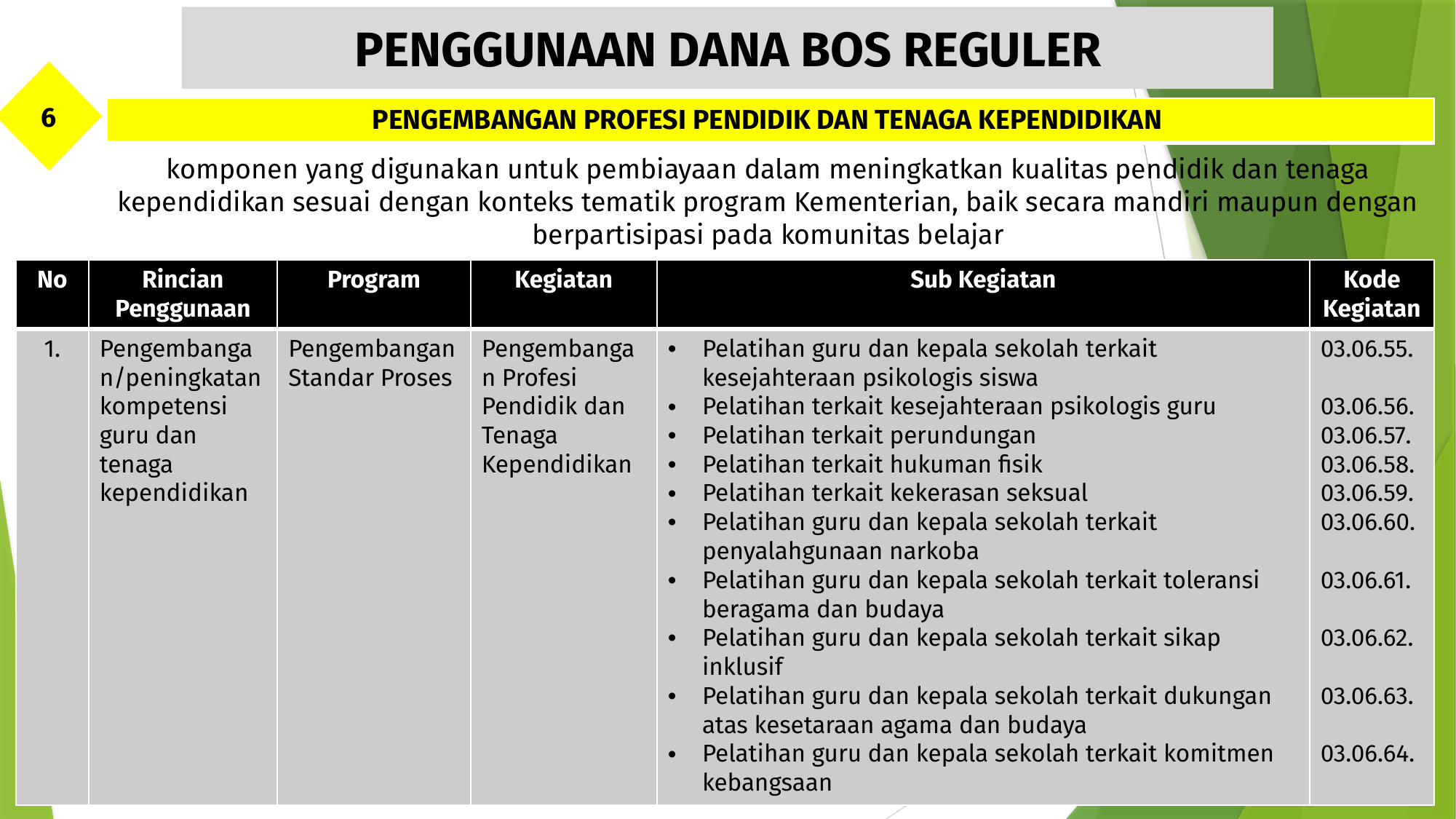

PENGGUNAAN DANA BOS REGULER
6
| PENGEMBANGAN PROFESI PENDIDIK DAN TENAGA KEPENDIDIKAN |
| --- |
komponen yang digunakan untuk pembiayaan dalam meningkatkan kualitas pendidik dan tenaga kependidikan sesuai dengan konteks tematik program Kementerian, baik secara mandiri maupun dengan berpartisipasi pada komunitas belajar
| No | Rincian Penggunaan | Program | Kegiatan | Sub Kegiatan | Kode Kegiatan |
| --- | --- | --- | --- | --- | --- |
| 1. | Pengembangan/peningkatan kompetensi guru dan tenaga kependidikan | Pengembangan Standar Proses | Pengembangan Profesi Pendidik dan Tenaga Kependidikan | Pelatihan guru dan kepala sekolah terkait kesejahteraan psikologis siswa Pelatihan terkait kesejahteraan psikologis guru Pelatihan terkait perundungan Pelatihan terkait hukuman fisik Pelatihan terkait kekerasan seksual Pelatihan guru dan kepala sekolah terkait penyalahgunaan narkoba Pelatihan guru dan kepala sekolah terkait toleransi beragama dan budaya Pelatihan guru dan kepala sekolah terkait sikap inklusif Pelatihan guru dan kepala sekolah terkait dukungan atas kesetaraan agama dan budaya Pelatihan guru dan kepala sekolah terkait komitmen kebangsaan | 03.06.55. 03.06.56. 03.06.57. 03.06.58. 03.06.59. 03.06.60. 03.06.61. 03.06.62. 03.06.63. 03.06.64. |